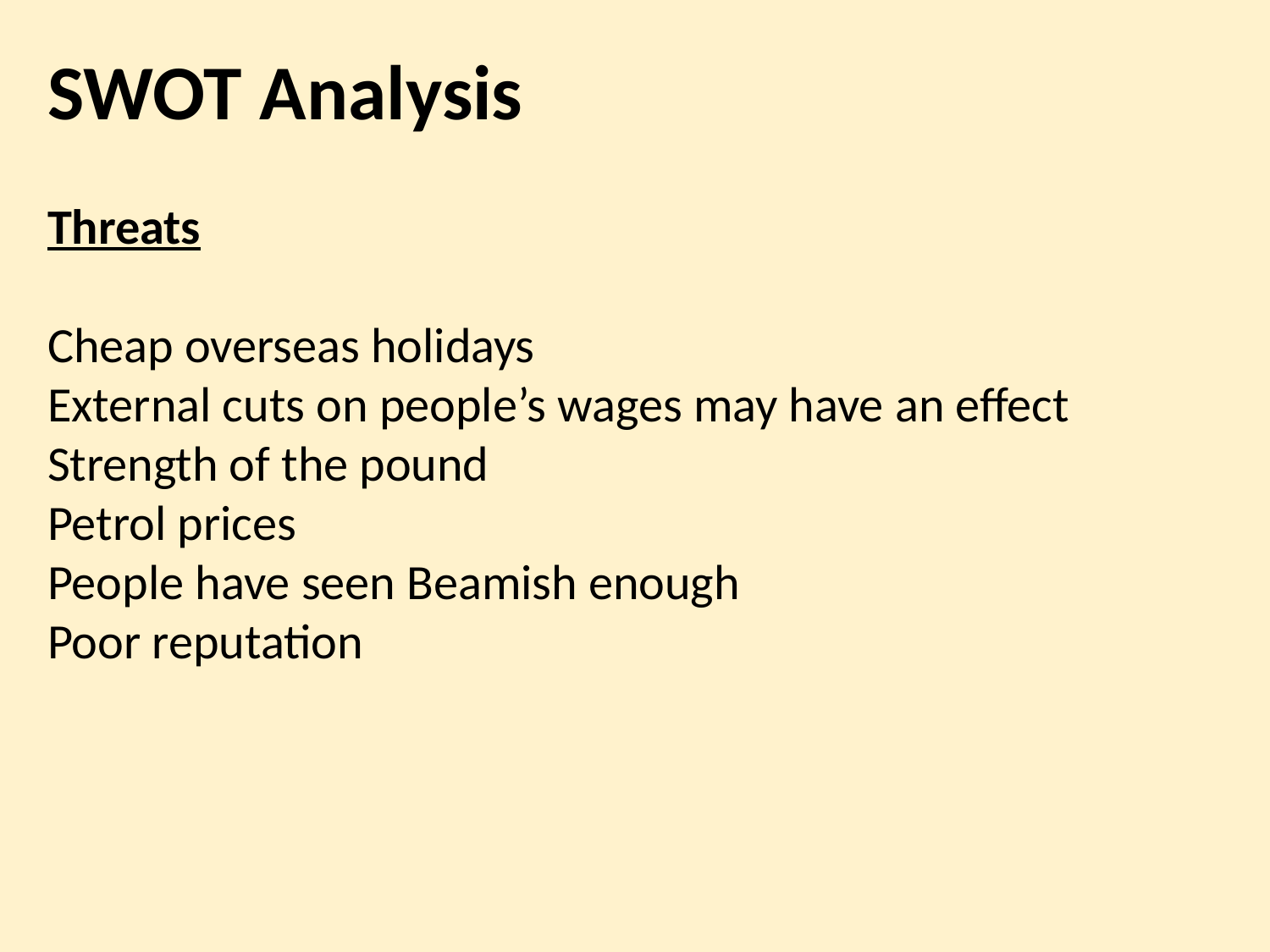

SWOT Analysis

Threats

Cheap overseas holidays
External cuts on people’s wages may have an effect
Strength of the pound
Petrol prices
People have seen Beamish enough
Poor reputation